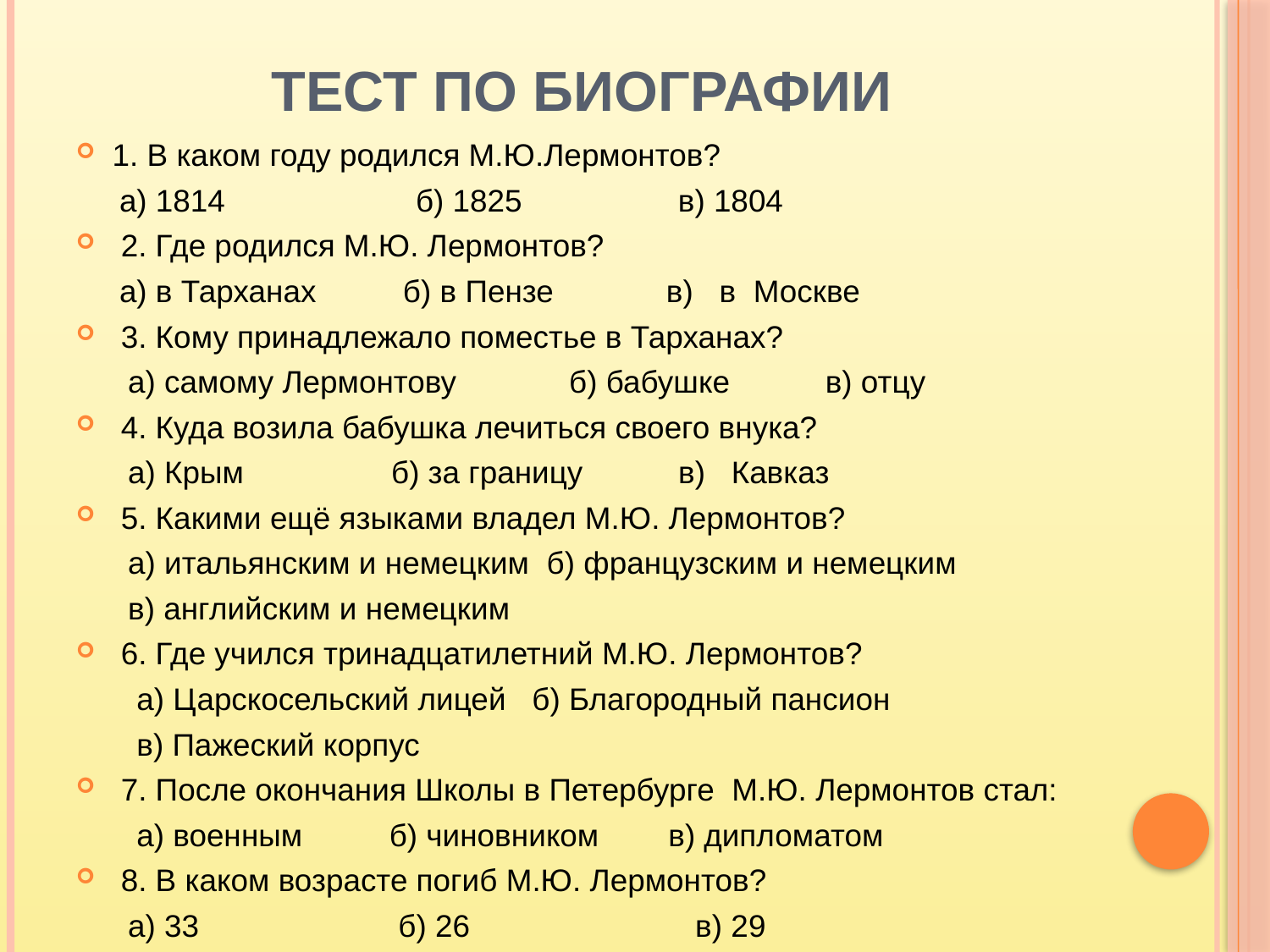

# Тест по биографии
1. В каком году родился М.Ю.Лермонтов?
     а) 1814                      б) 1825                  в) 1804
 2. Где родился М.Ю. Лермонтов?
     а) в Тарханах          б) в Пензе             в)   в  Москве
 3. Кому принадлежало поместье в Тарханах?
      а) самому Лермонтову             б) бабушке           в) отцу
 4. Куда возила бабушка лечиться своего внука?
      а) Крым                 б) за границу           в)   Кавказ
 5. Какими ещё языками владел М.Ю. Лермонтов?
      а) итальянским и немецким  б) французским и немецким
      в) английским и немецким
 6. Где учился тринадцатилетний М.Ю. Лермонтов?
       а) Царскосельский лицей   б) Благородный пансион
       в) Пажеский корпус
 7. После окончания Школы в Петербурге  М.Ю. Лермонтов стал:
       а) военным          б) чиновником        в) дипломатом
 8. В каком возрасте погиб М.Ю. Лермонтов?
      а) 33                       б) 26                          в) 29